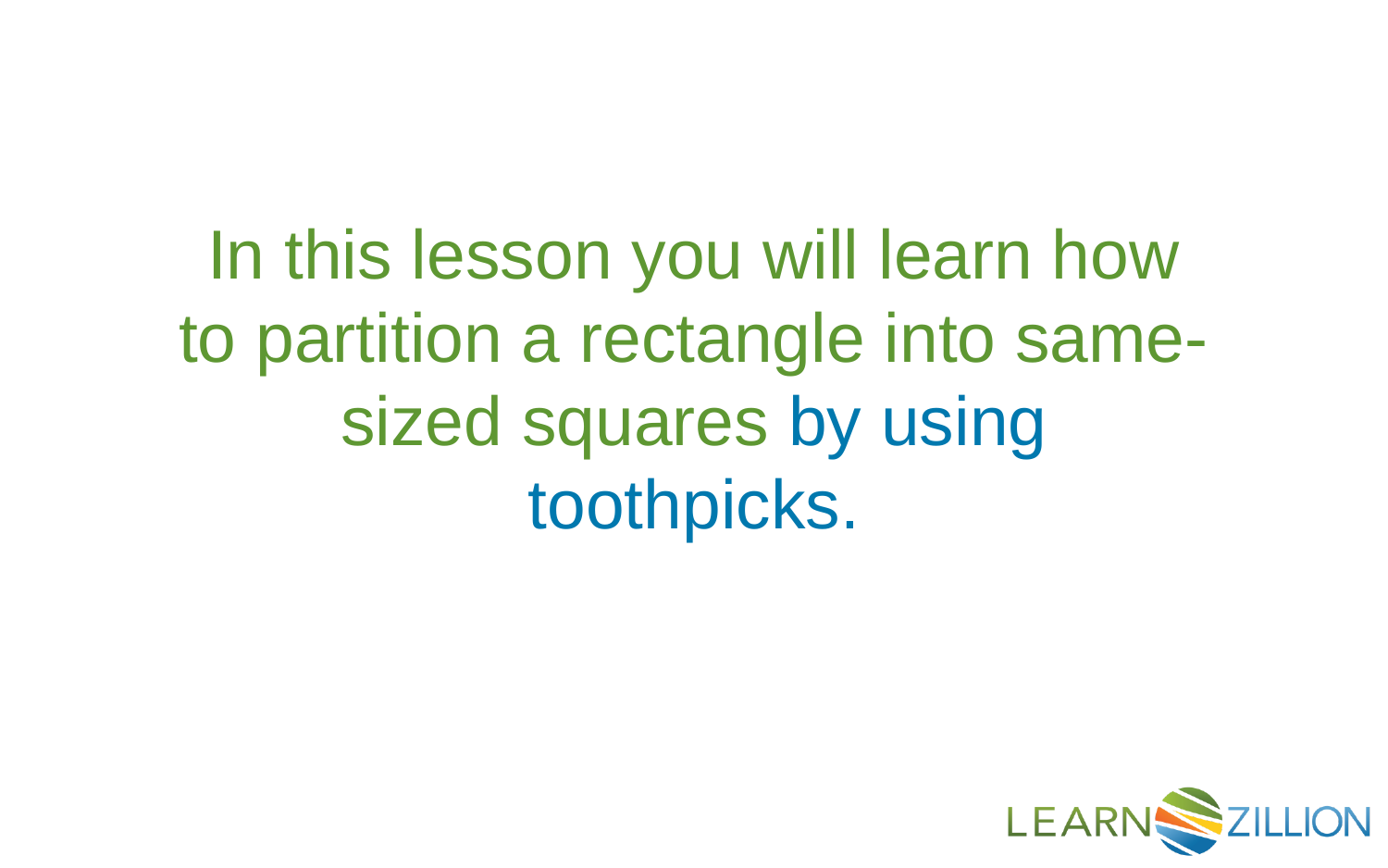

In this lesson you will learn how to partition a rectangle into same-sized squares by using toothpicks.